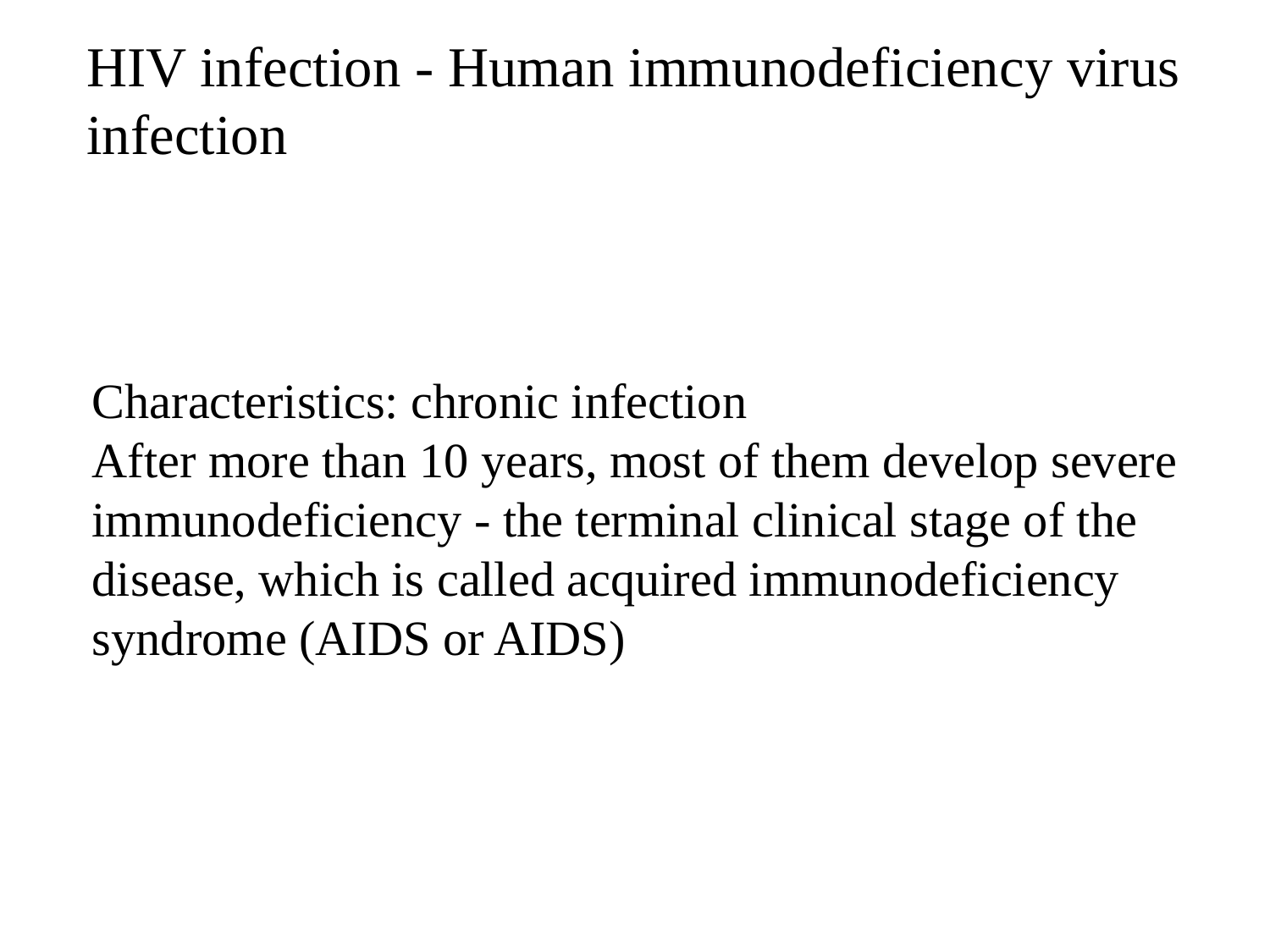

# HIV infection - Human immunodeficiency virus infection
Characteristics: chronic infection
After more than 10 years, most of them develop severe immunodeficiency - the terminal clinical stage of the disease, which is called acquired immunodeficiency syndrome (AIDS or AIDS)